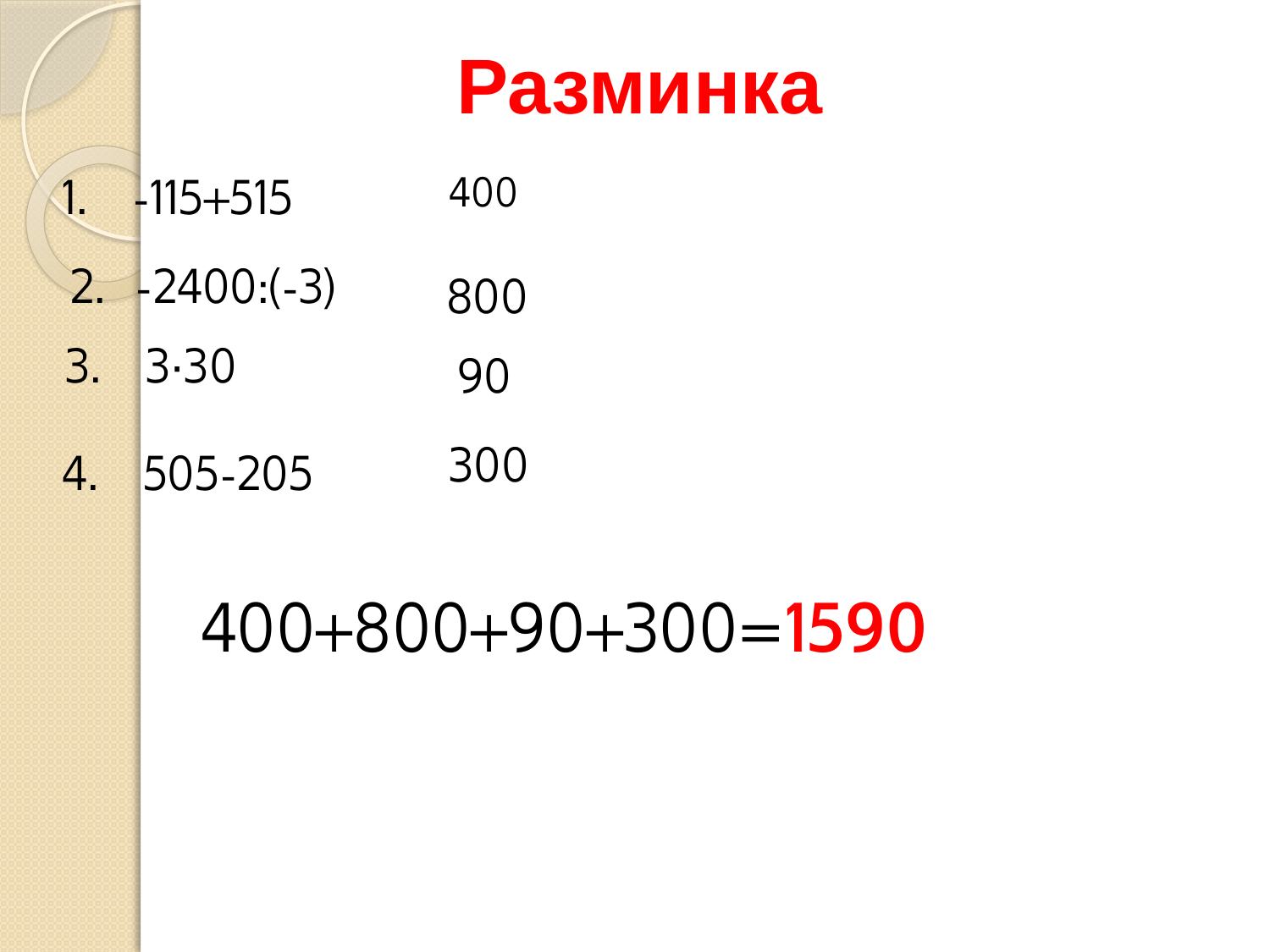

Разминка
1.   -115+515
400
2.  -2400:(-3)
800
3.   3∙30
90
4.   505-205
300
400+800+90+300=1590